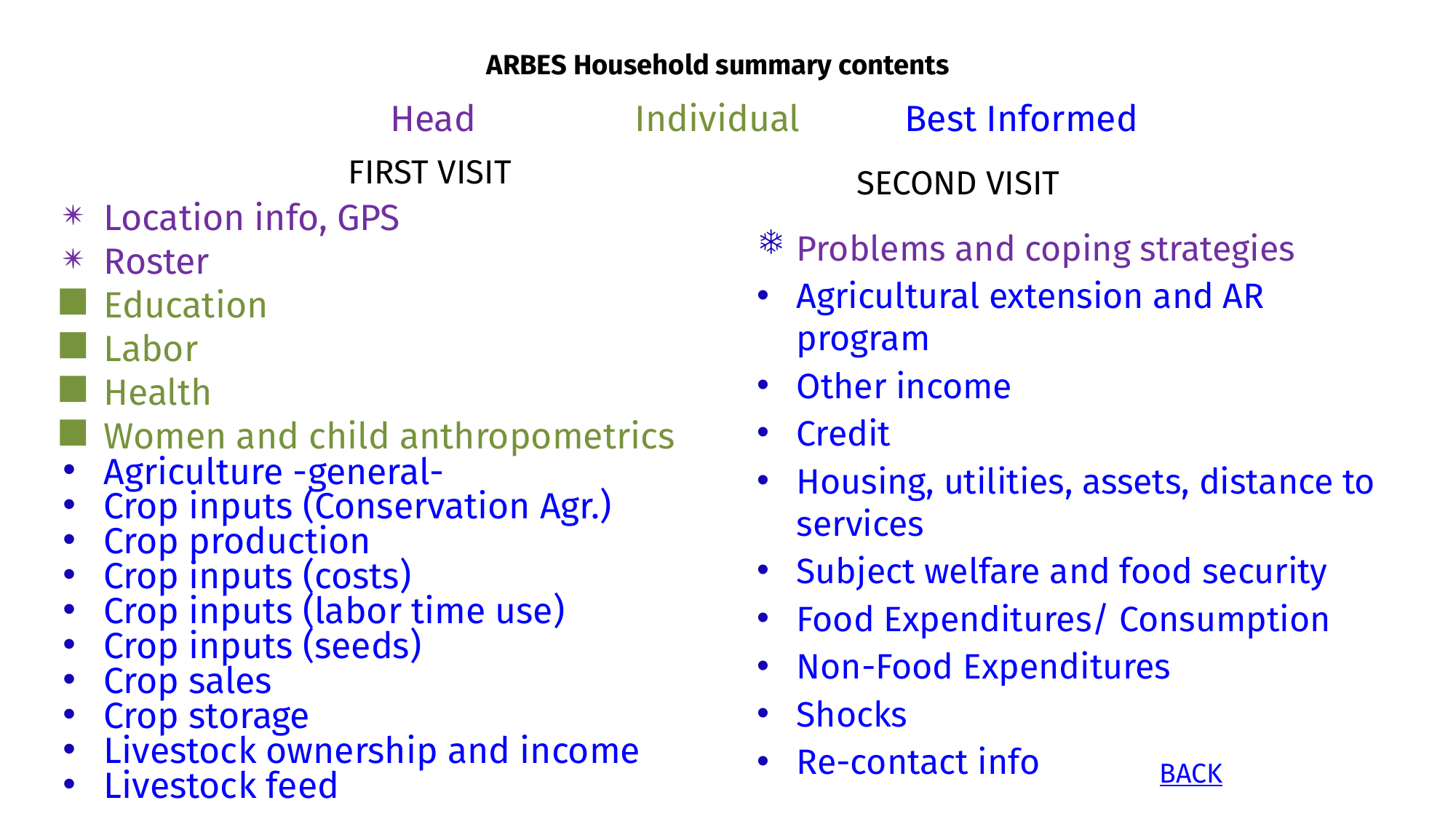

# ARBES Household summary contents
Head
Individual
Best Informed
FIRST VISIT
SECOND VISIT
Location info, GPS
Roster
Education
Labor
Health
Women and child anthropometrics
Agriculture -general-
Crop inputs (Conservation Agr.)
Crop production
Crop inputs (costs)
Crop inputs (labor time use)
Crop inputs (seeds)
Crop sales
Crop storage
Livestock ownership and income
Livestock feed

Problems and coping strategies
Agricultural extension and AR program
Other income
Credit
Housing, utilities, assets, distance to services
Subject welfare and food security
Food Expenditures/ Consumption
Non-Food Expenditures
Shocks
Re-contact info
BACK